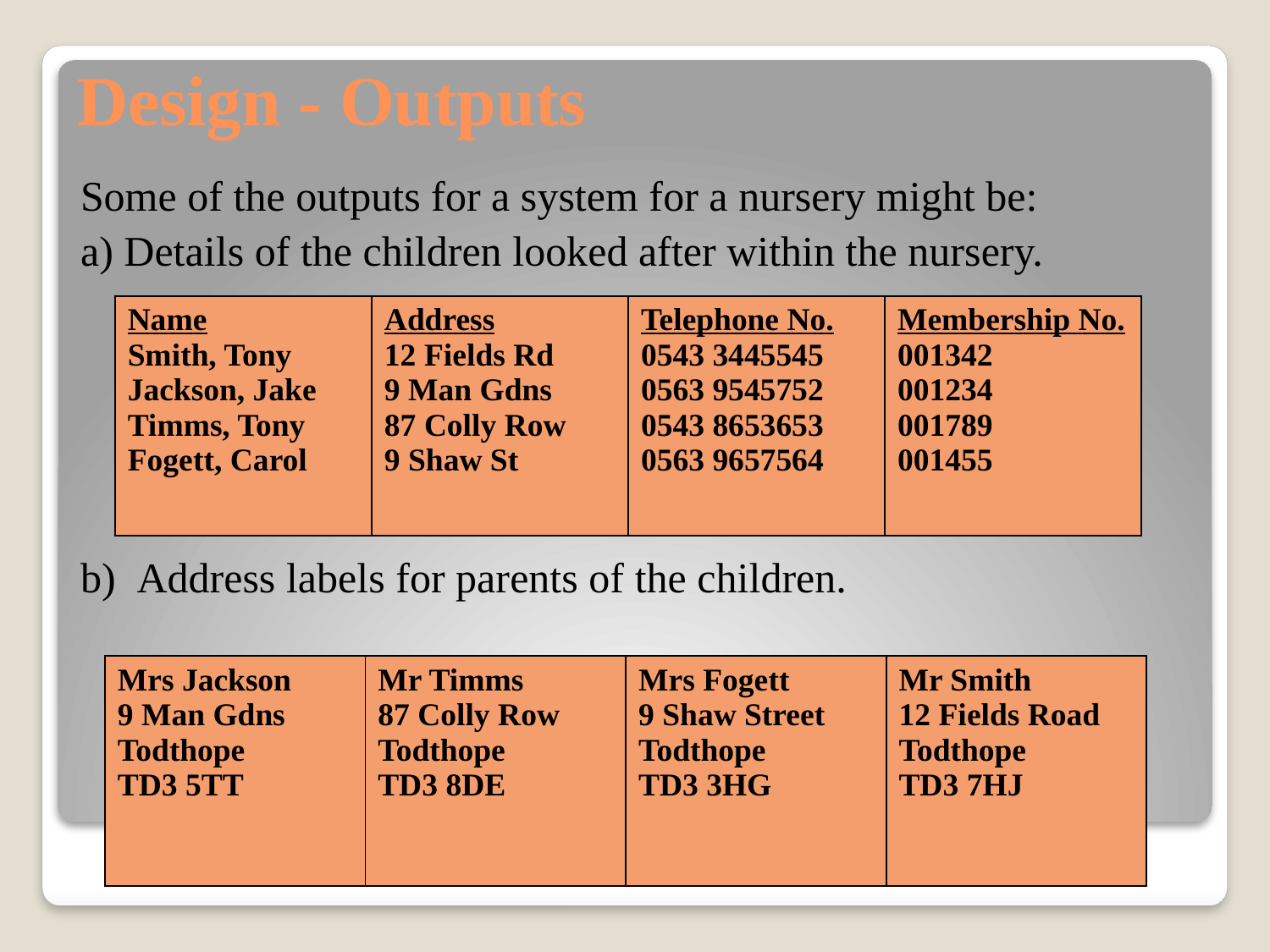

# Design - Outputs
Some of the outputs for a system for a nursery might be:
a) Details of the children looked after within the nursery.

b)  Address labels for parents of the children.

| Name Smith, Tony Jackson, Jake Timms, Tony Fogett, Carol | Address 12 Fields Rd 9 Man Gdns 87 Colly Row 9 Shaw St | Telephone No. 0543 3445545 0563 9545752 0543 8653653 0563 9657564 | Membership No. 001342 001234 001789 001455 |
| --- | --- | --- | --- |
| Mrs Jackson 9 Man Gdns Todthope TD3 5TT | Mr Timms 87 Colly Row Todthope TD3 8DE | Mrs Fogett 9 Shaw Street Todthope TD3 3HG | Mr Smith 12 Fields Road Todthope TD3 7HJ |
| --- | --- | --- | --- |